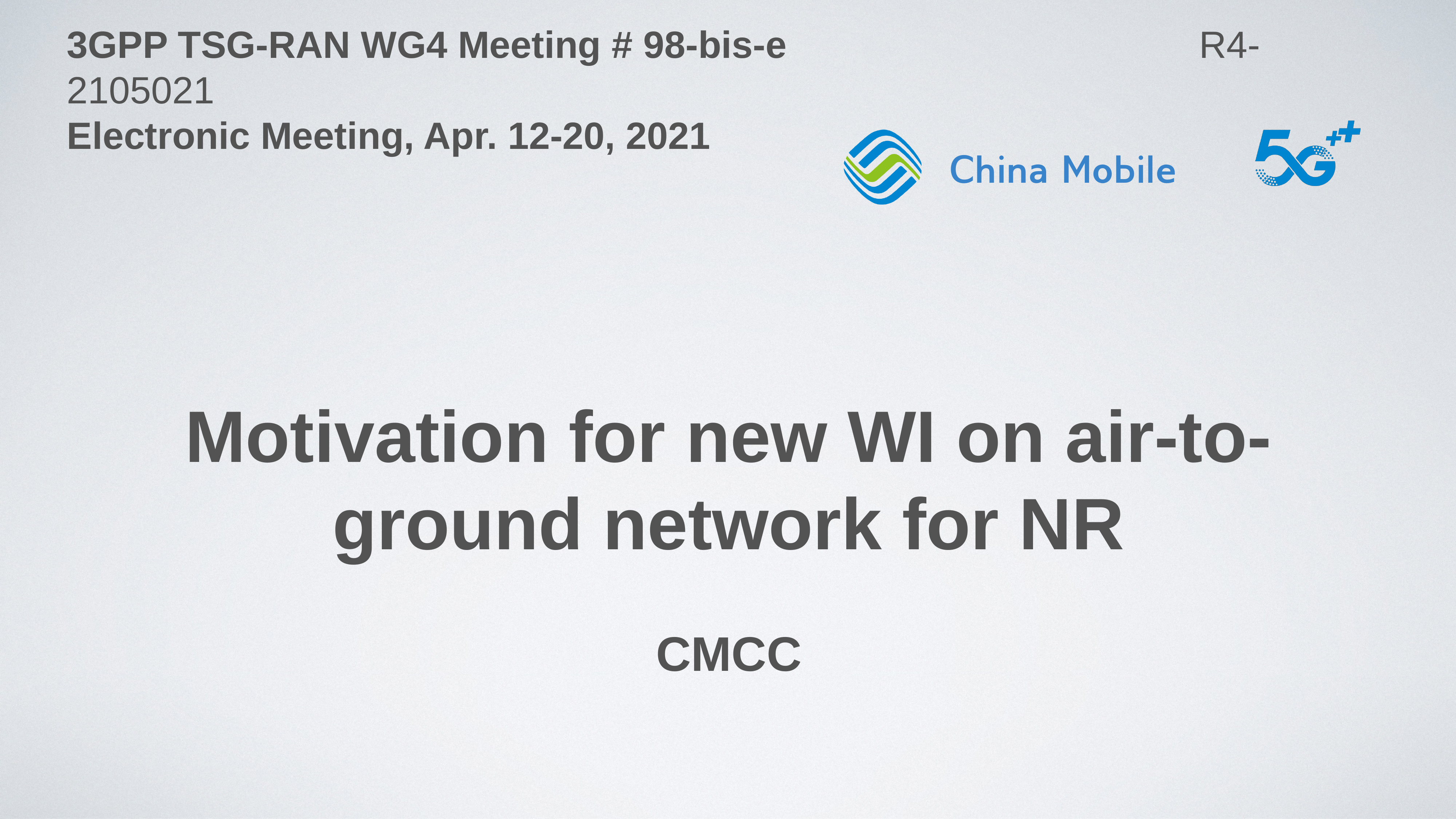

3GPP TSG-RAN WG4 Meeting # 98-bis-e                                       R4-2105021
Electronic Meeting, Apr. 12-20, 2021

Motivation for new WI on air-to-ground network for NR

CMCC